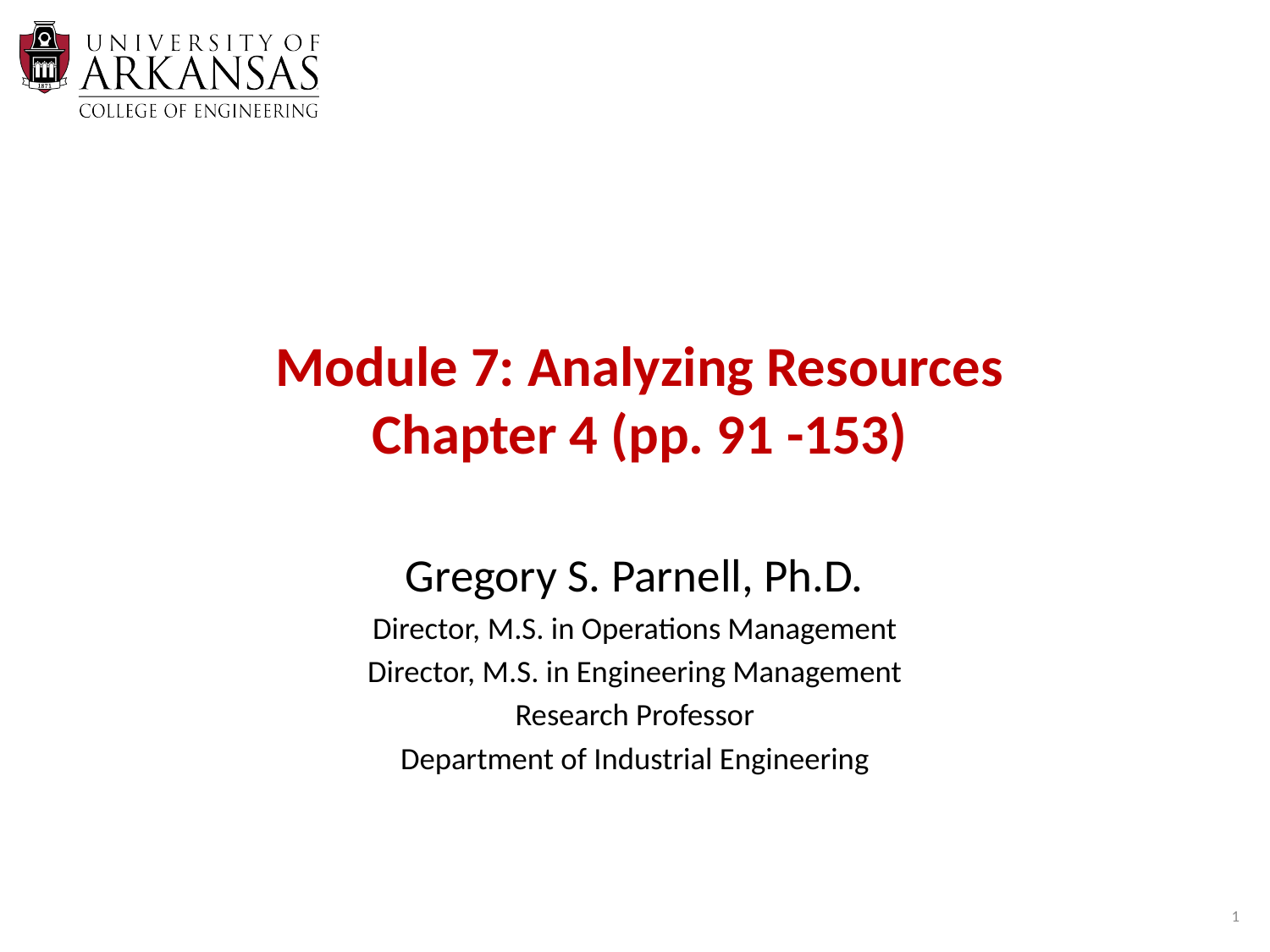

# Module 7: Analyzing Resources Chapter 4 (pp. 91 -153)

Gregory S. Parnell, Ph.D.
Director, M.S. in Operations Management
Director, M.S. in Engineering Management
Research Professor
Department of Industrial Engineering

1